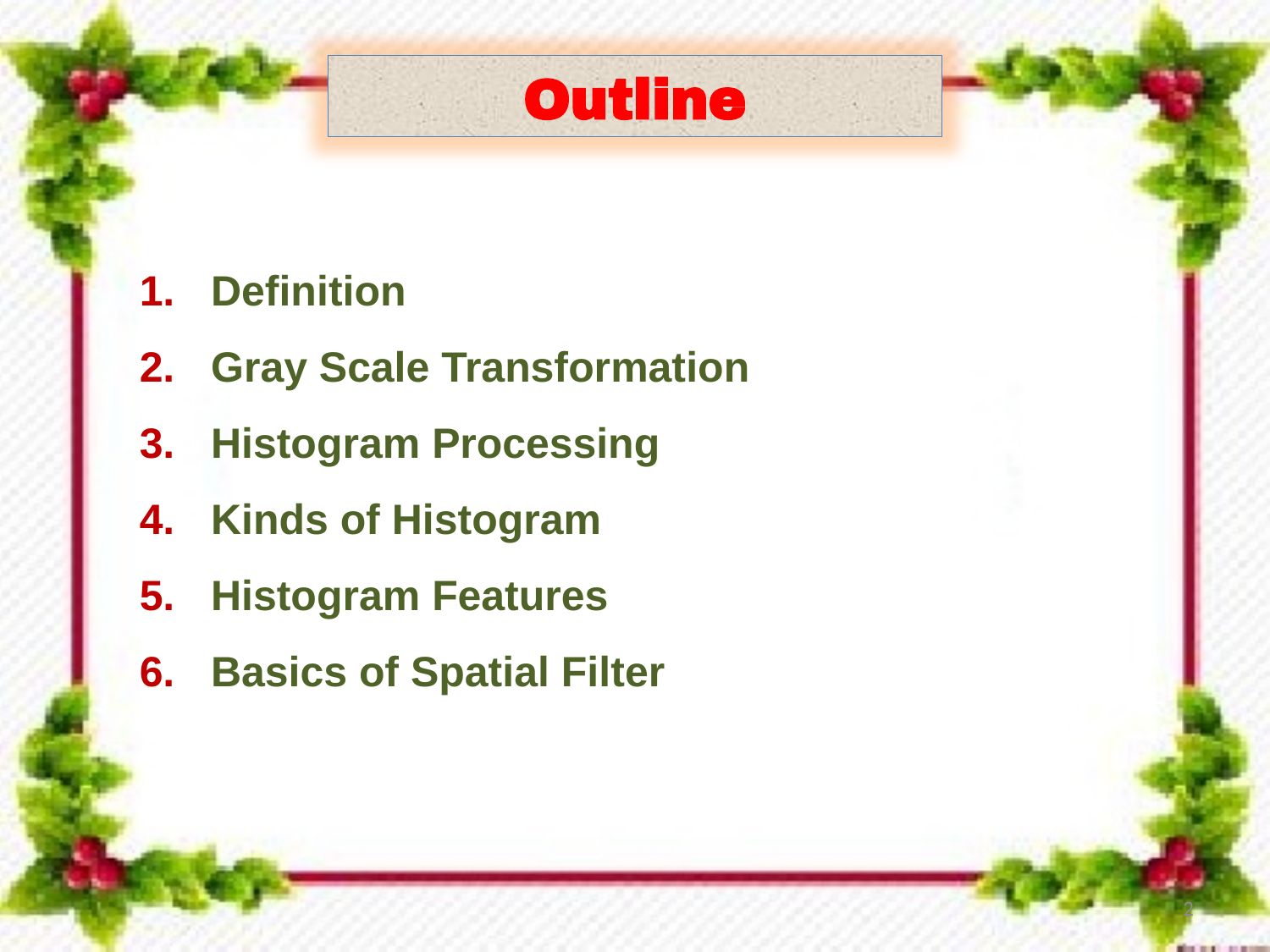

Outline
Definition
Gray Scale Transformation
Histogram Processing
Kinds of Histogram
Histogram Features
Basics of Spatial Filter
2